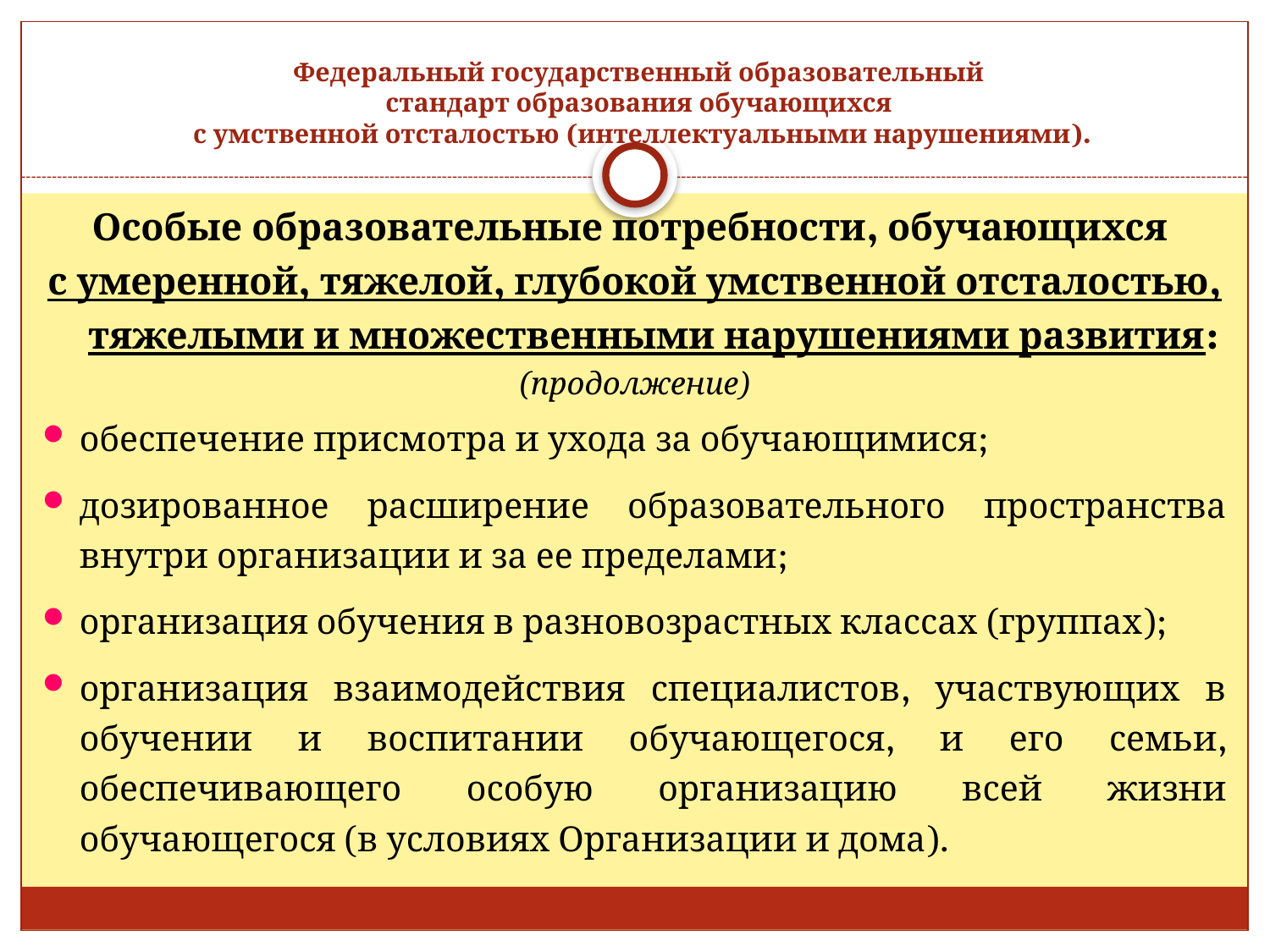

# Федеральный государственный образовательный стандарт образования обучающихся с умственной отсталостью (интеллектуальными нарушениями).
Особые образовательные потребности, обучающихся
с умеренной, тяжелой, глубокой умственной отсталостью, тяжелыми и множественными нарушениями развития:
(продолжение)
обеспечение присмотра и ухода за обучающимися;
дозированное расширение образовательного пространства внутри организации и за ее пределами;
организация обучения в разновозрастных классах (группах);
организация взаимодействия специалистов, участвующих в обучении и воспитании обучающегося, и его семьи, обеспечивающего особую организацию всей жизни обучающегося (в условиях Организации и дома).